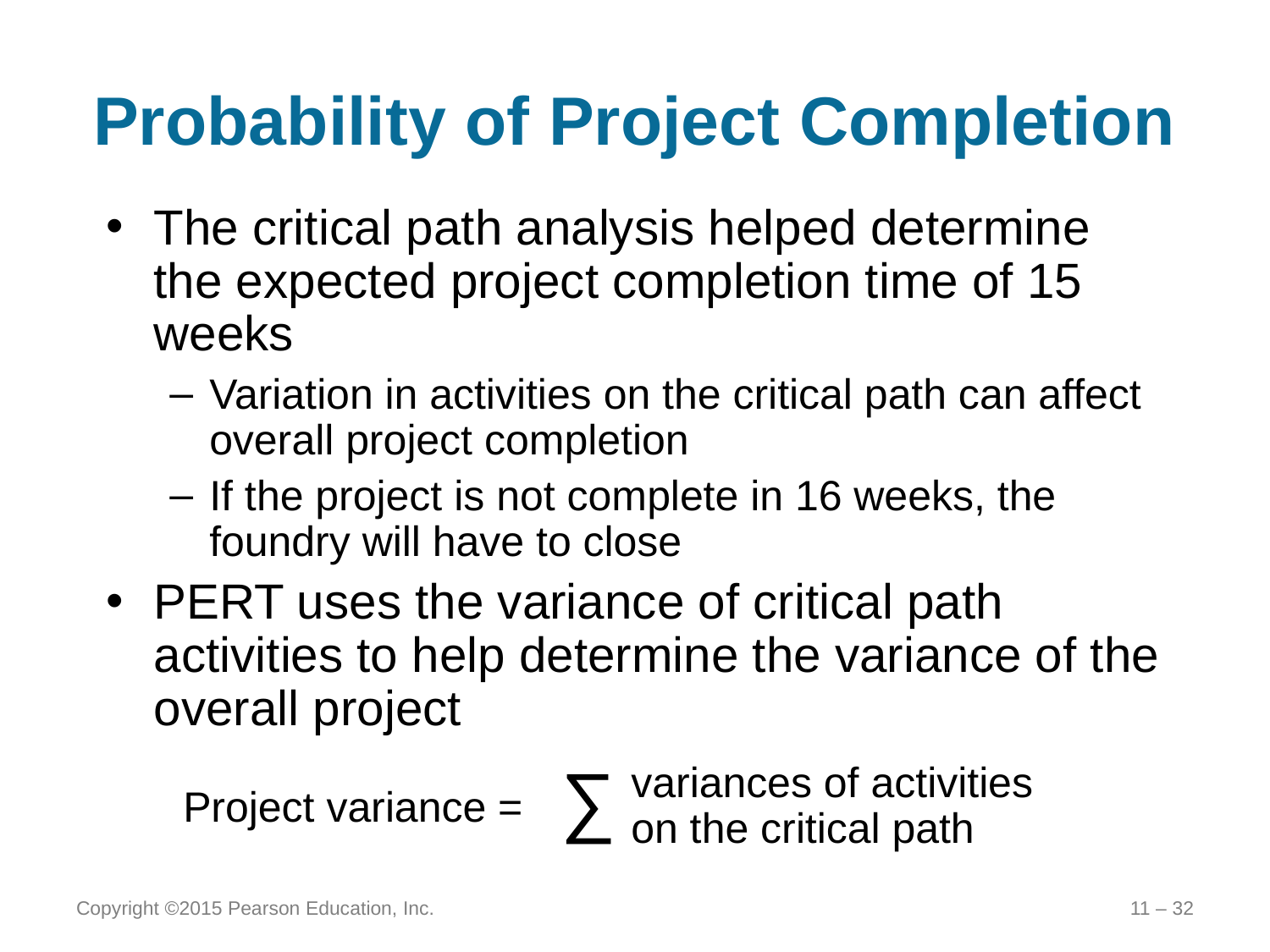

# Probability of Project Completion
The critical path analysis helped determine the expected project completion time of 15 weeks
Variation in activities on the critical path can affect overall project completion
If the project is not complete in 16 weeks, the foundry will have to close
PERT uses the variance of critical path activities to help determine the variance of the overall project
∑
variances of activities on the critical path
Project variance =
Copyright ©2015 Pearson Education, Inc.
11 – 32